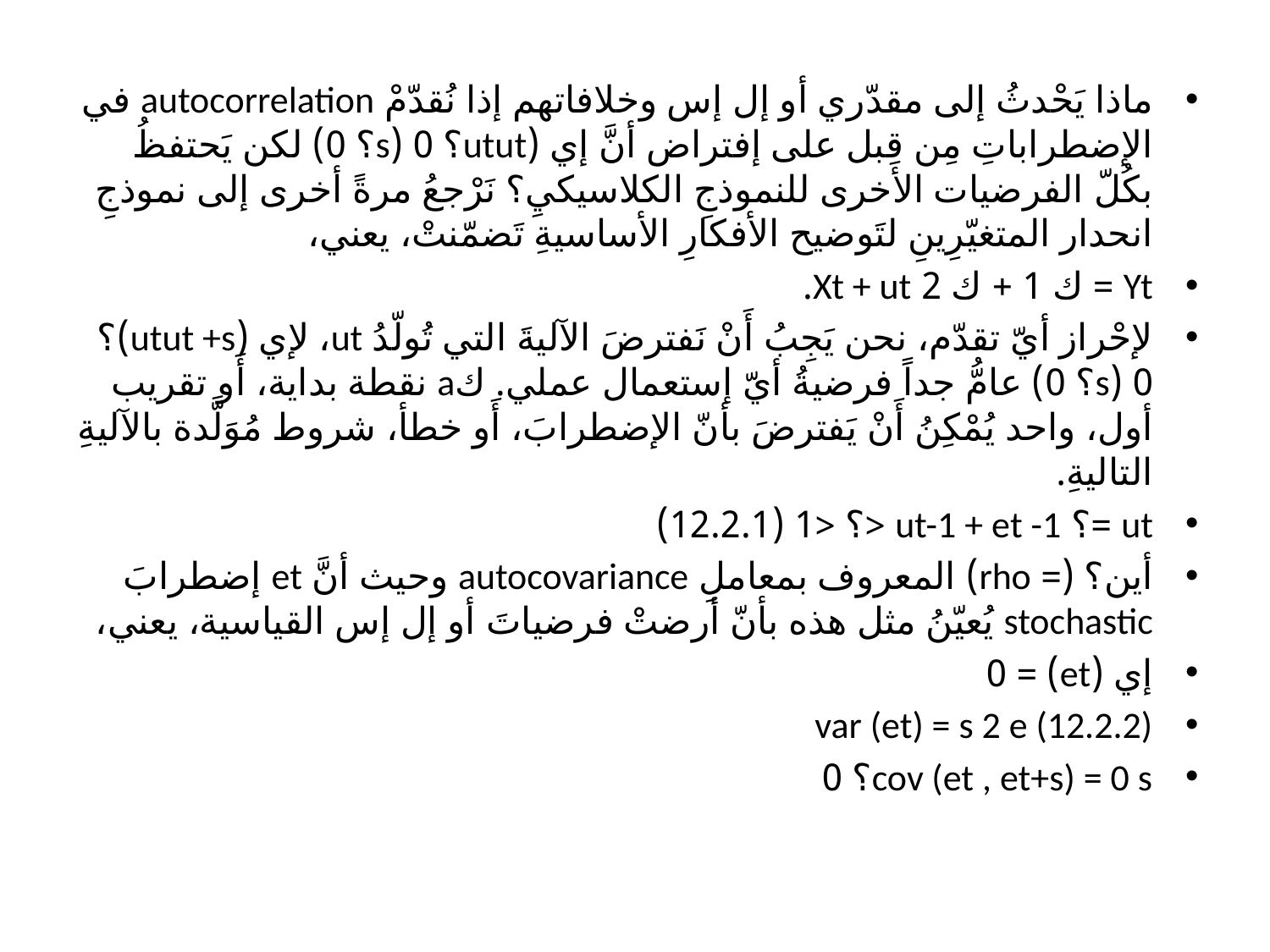

ماذا يَحْدثُ إلى مقدّري أو إل إس وخلافاتهم إذا نُقدّمْ autocorrelation في الإضطراباتِ مِن قِبل على إفتراض أنَّ إي (utut؟ 0 (s؟ 0) لكن يَحتفظُ بكُلّ الفرضيات الأخرى للنموذجِ الكلاسيكيِ؟ نَرْجعُ مرةً أخرى إلى نموذجِ انحدار المتغيّرِينِ لتَوضيح الأفكارِ الأساسيةِ تَضمّنتْ، يعني،
Yt = ك 1 + ك 2 Xt + ut.
لإحْراز أيّ تقدّم، نحن يَجِبُ أَنْ نَفترضَ الآليةَ التي تُولّدُ ut، لإي (utut +s)؟ 0 (s؟ 0) عامُّ جداً فرضيةُ أيّ إستعمال عملي. كa نقطة بداية، أَو تقريب أول، واحد يُمْكِنُ أَنْ يَفترضَ بأنّ الإضطرابَ، أَو خطأ، شروط مُوَلَّدة بالآليةِ التاليةِ.
ut =؟ ut-1 + et -1 <؟ <1 (12.2.1)
أين؟ (= rho) المعروف بمعاملِ autocovariance وحيث أنَّ et إضطرابَ stochastic يُعيّنُ مثل هذه بأنّ أرضتْ فرضياتَ أو إل إس القياسية، يعني،
إي (et) = 0
var (et) = s 2 e (12.2.2)
cov (et , et+s) = 0 s؟ 0